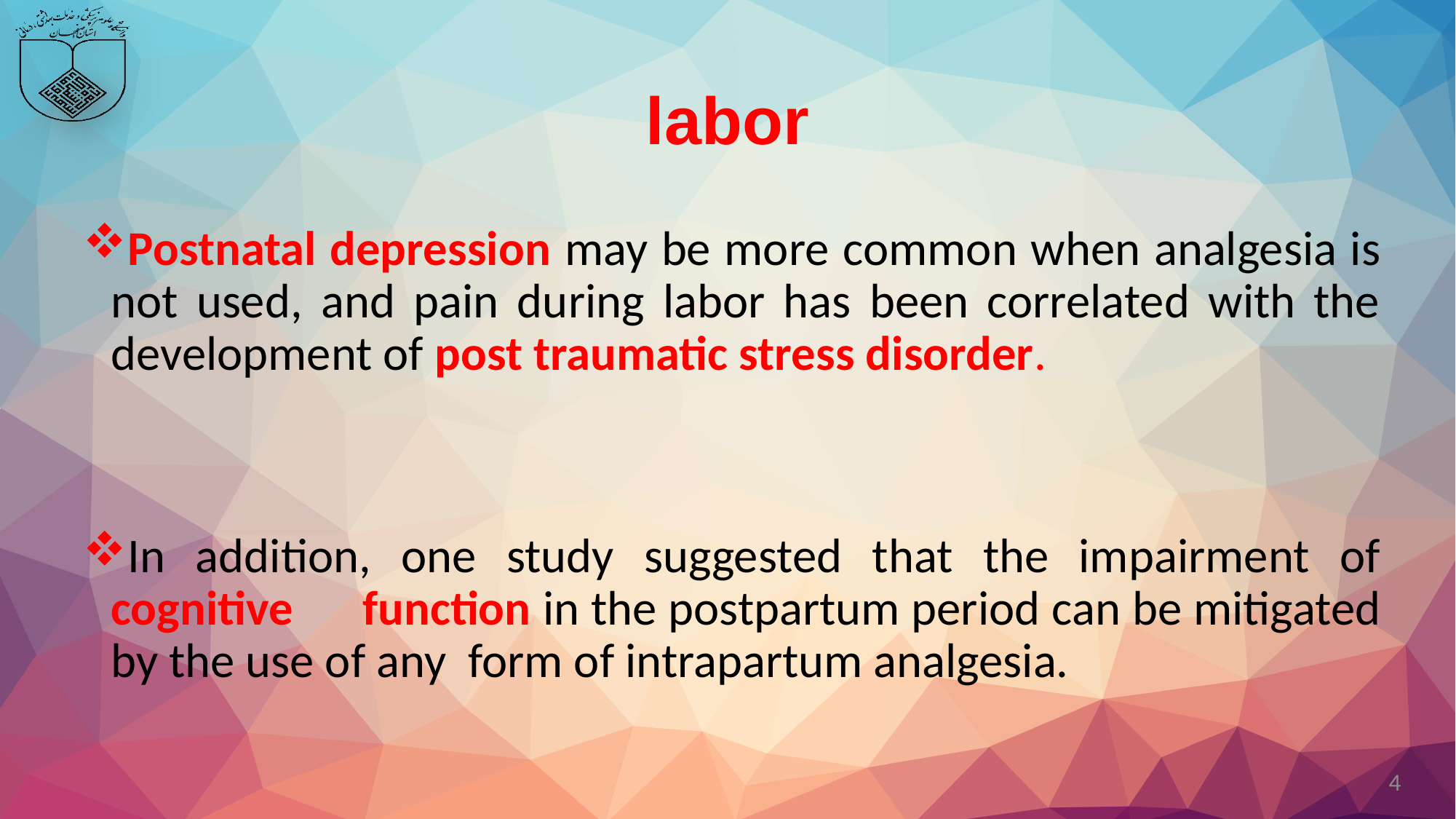

# labor
Postnatal depression may be more common when analgesia is not used, and pain during labor has been correlated with the development of post traumatic stress disorder.

In addition, one study suggested that the impairment of cognitive      function in the postpartum period can be mitigated by the use of any  form of intrapartum analgesia.
4